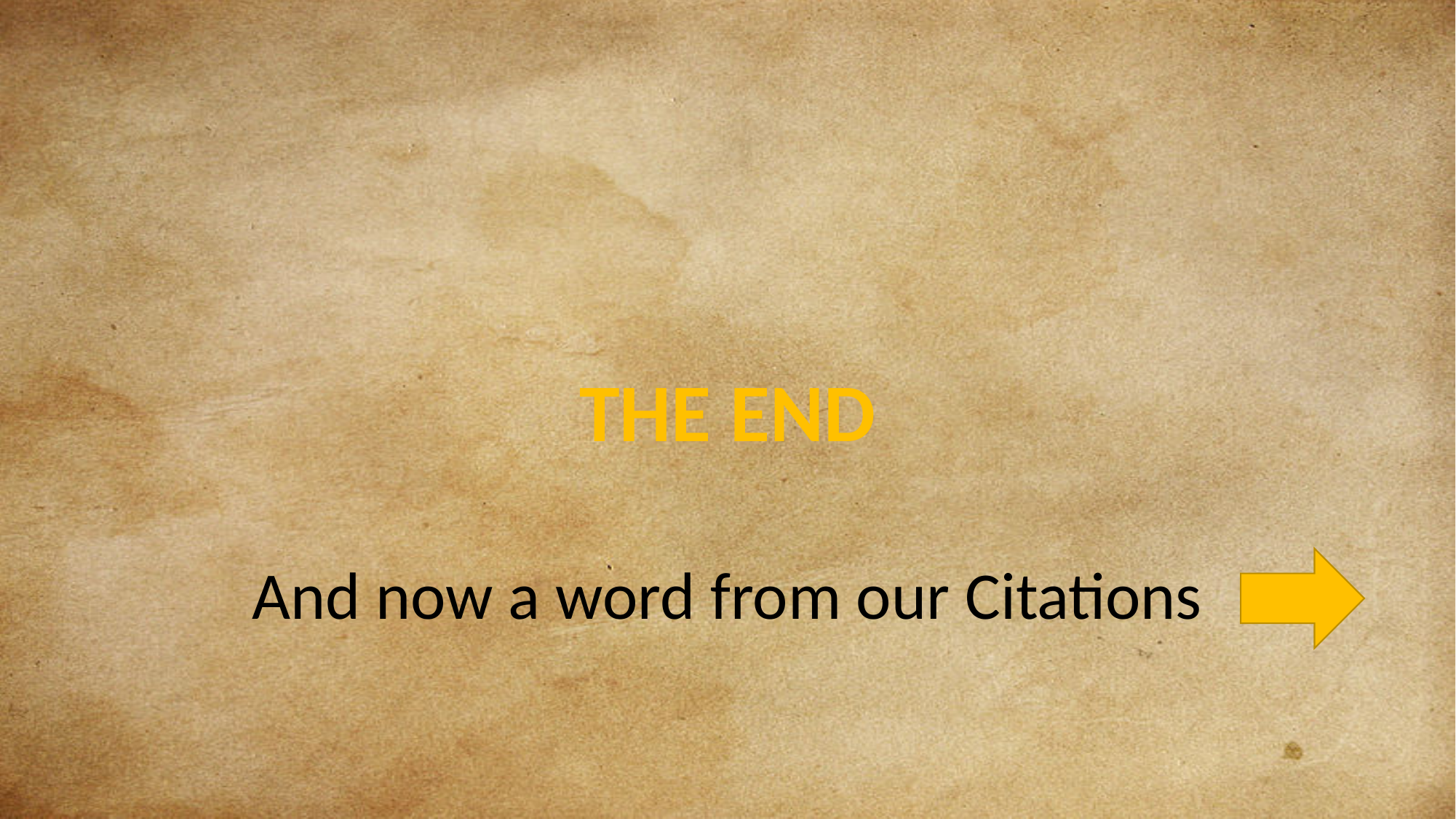

THE END
# And now a word from our Citations